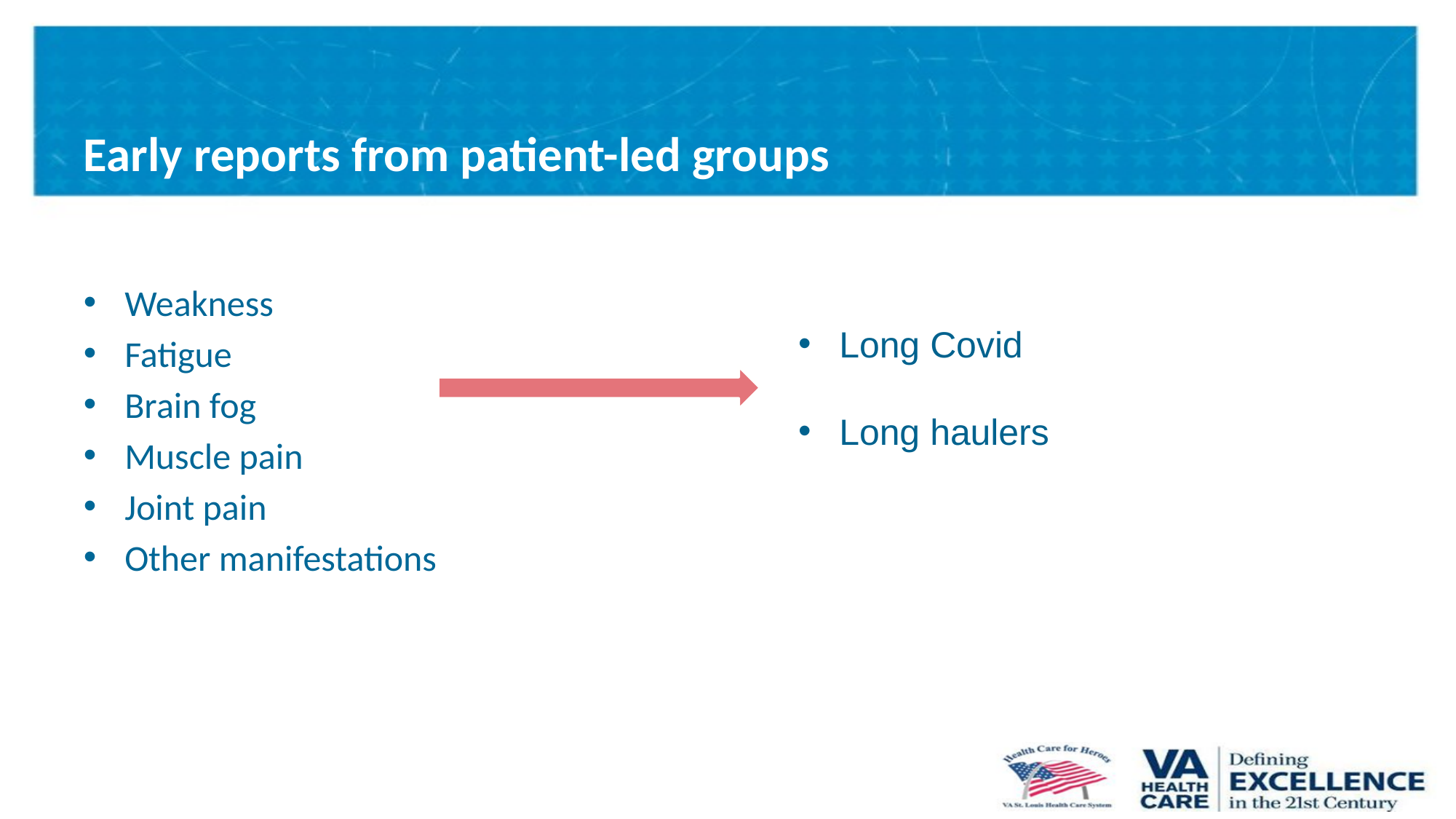

# Early reports from patient-led groups
Weakness
Fatigue
Brain fog
Muscle pain
Joint pain
Other manifestations

Long Covid

Long haulers